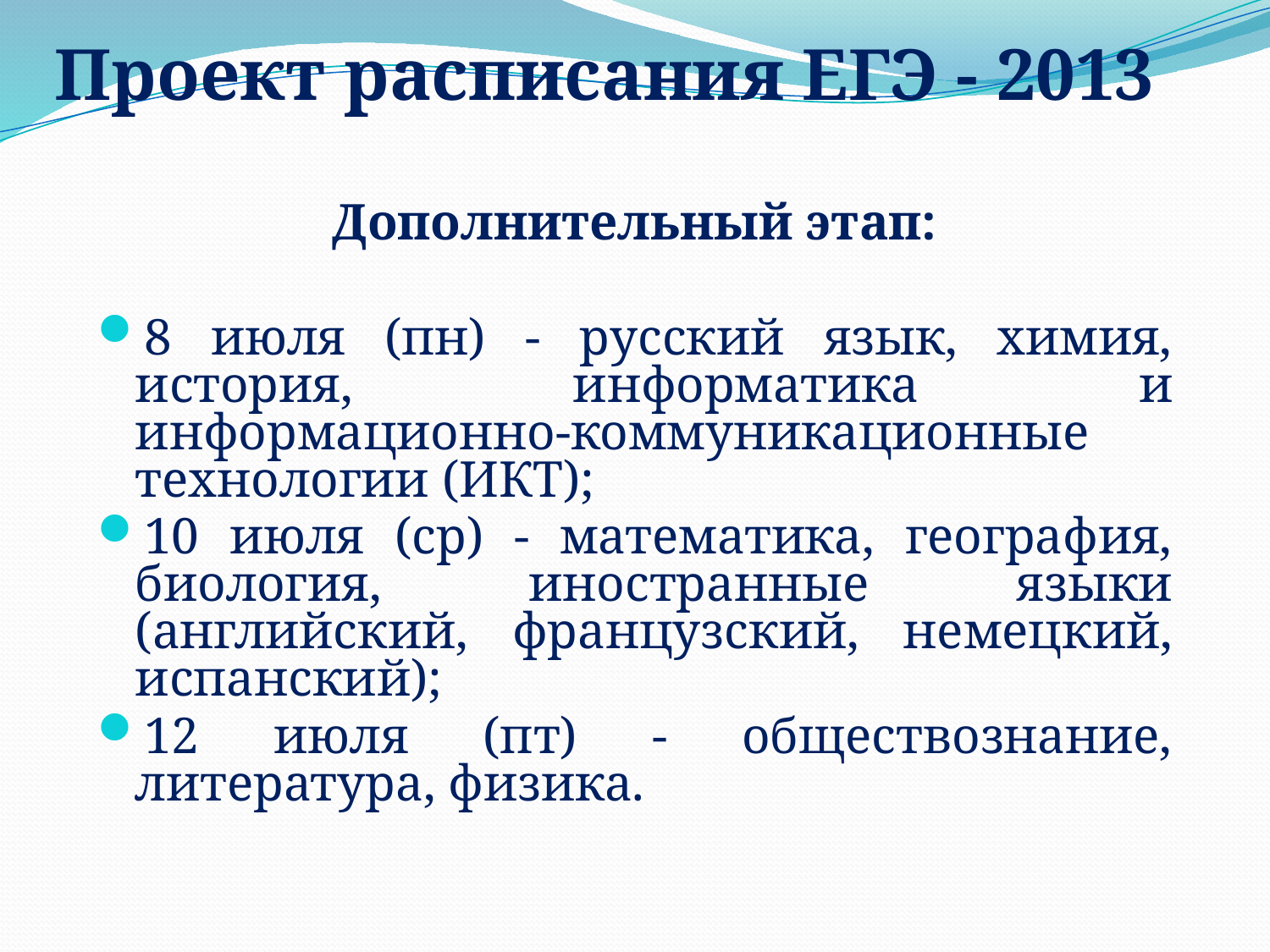

Проект расписания ЕГЭ - 2013
Дополнительный этап:

8 июля (пн) - русский язык, химия, история, информатика и информационно-коммуникационные технологии (ИКТ);
10 июля (ср) - математика, география, биология, иностранные языки (английский, французский, немецкий, испанский);
12 июля (пт) - обществознание, литература, физика.